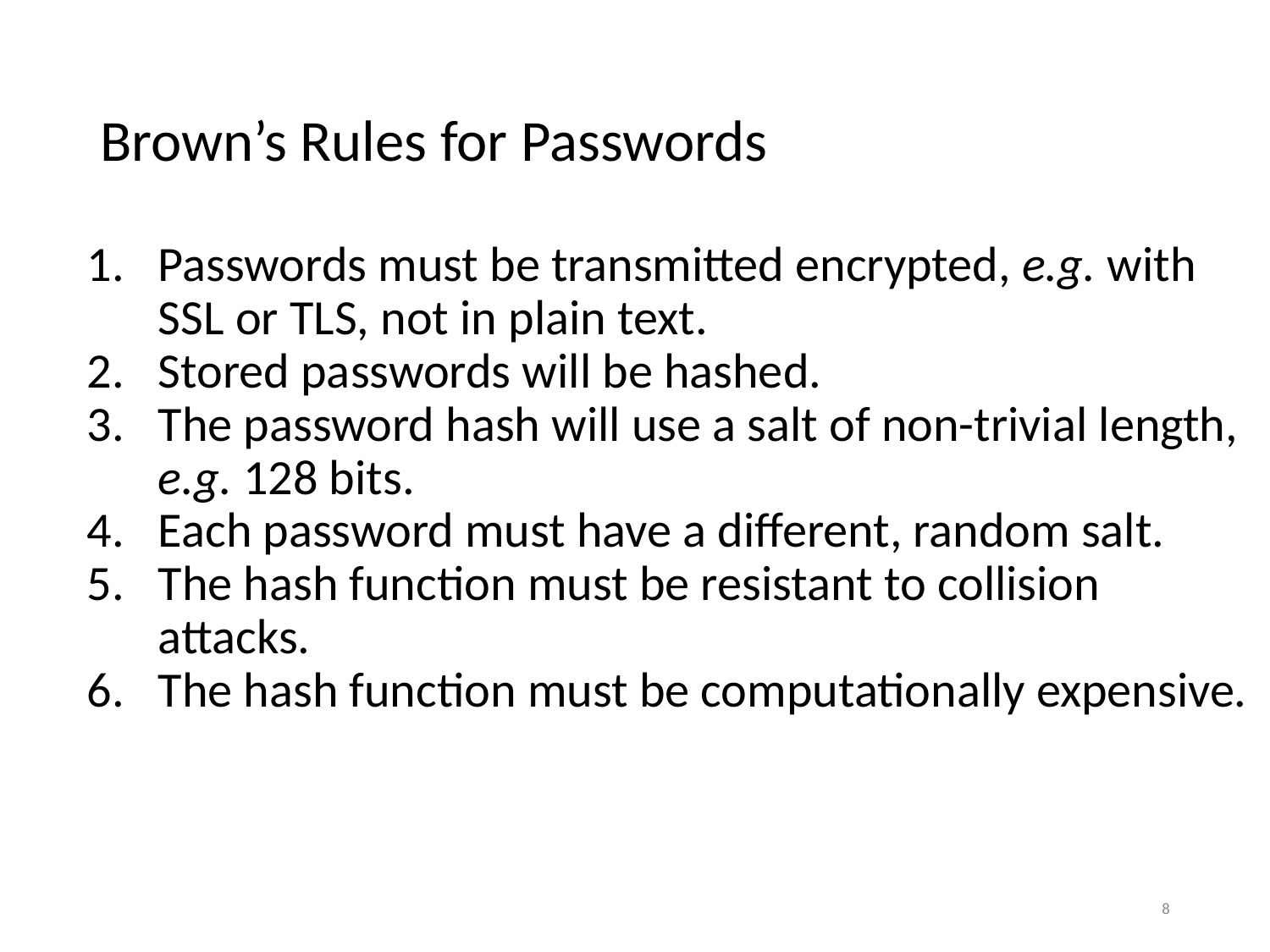

# Brown’s Rules for Passwords
Passwords must be transmitted encrypted, e.g. with SSL or TLS, not in plain text.
Stored passwords will be hashed.
The password hash will use a salt of non-trivial length, e.g. 128 bits.
Each password must have a different, random salt.
The hash function must be resistant to collision attacks.
The hash function must be computationally expensive.
8